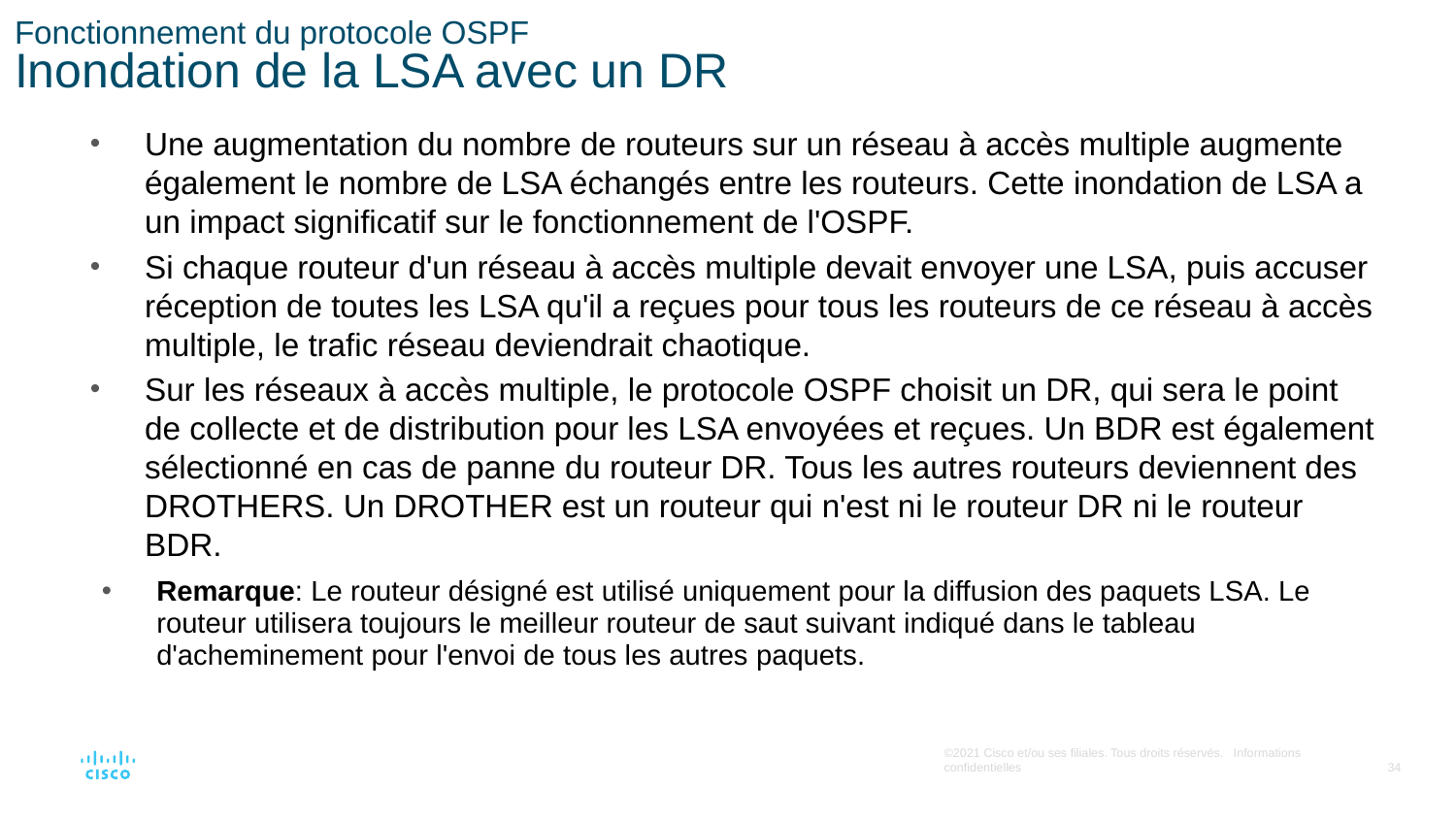

# Fonctionnement du protocole OSPF Inondation de la LSA avec un DR
Une augmentation du nombre de routeurs sur un réseau à accès multiple augmente également le nombre de LSA échangés entre les routeurs. Cette inondation de LSA a un impact significatif sur le fonctionnement de l'OSPF.
Si chaque routeur d'un réseau à accès multiple devait envoyer une LSA, puis accuser réception de toutes les LSA qu'il a reçues pour tous les routeurs de ce réseau à accès multiple, le trafic réseau deviendrait chaotique.
Sur les réseaux à accès multiple, le protocole OSPF choisit un DR, qui sera le point de collecte et de distribution pour les LSA envoyées et reçues. Un BDR est également sélectionné en cas de panne du routeur DR. Tous les autres routeurs deviennent des DROTHERS. Un DROTHER est un routeur qui n'est ni le routeur DR ni le routeur BDR.
Remarque: Le routeur désigné est utilisé uniquement pour la diffusion des paquets LSA. Le routeur utilisera toujours le meilleur routeur de saut suivant indiqué dans le tableau d'acheminement pour l'envoi de tous les autres paquets.